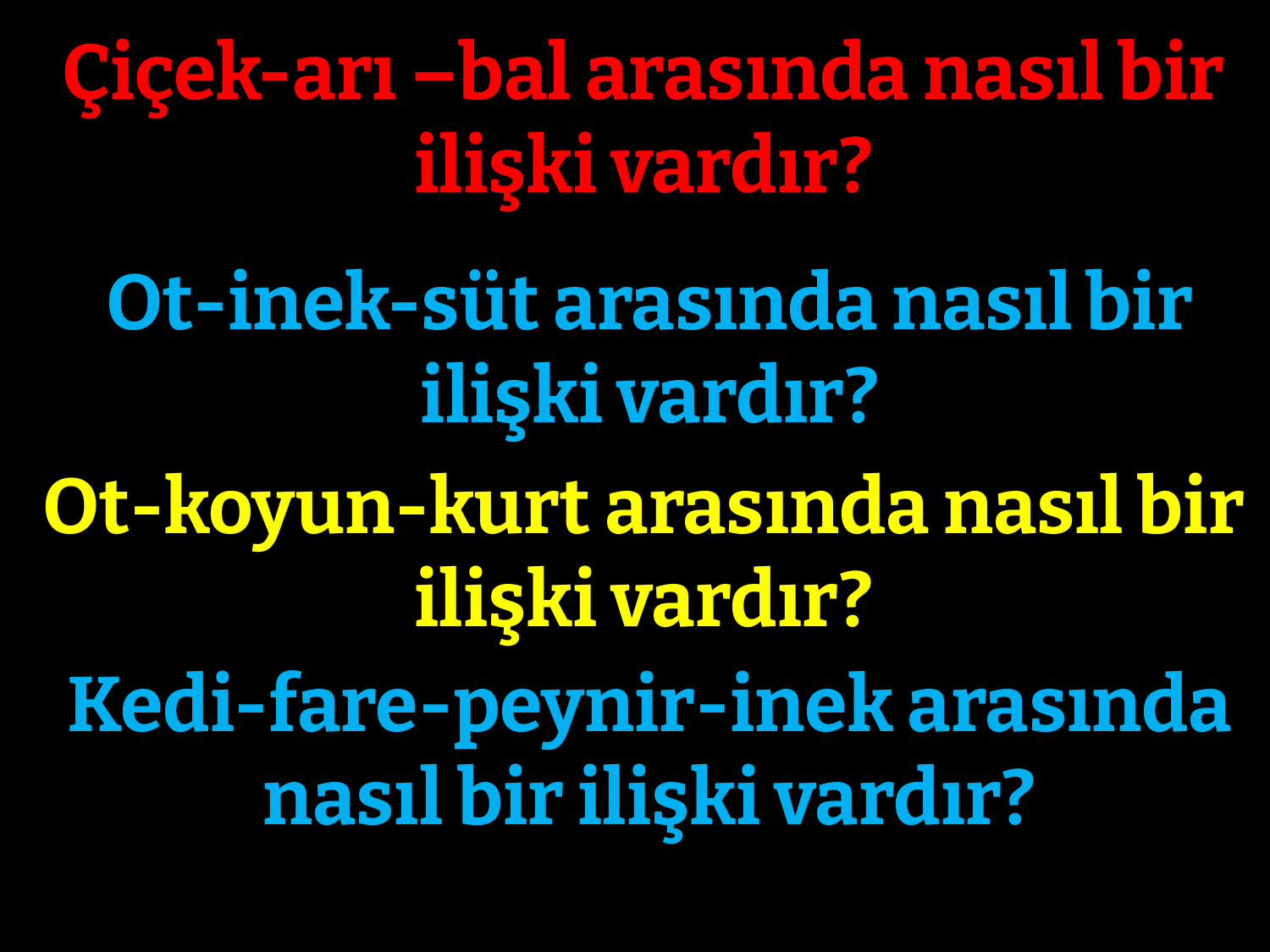

Çiçek-arı –bal arasında nasıl bir ilişki vardır?
Ot-inek-süt arasında nasıl bir ilişki vardır?
#
Ot-koyun-kurt arasında nasıl bir ilişki vardır?
Kedi-fare-peynir-inek arasında nasıl bir ilişki vardır?